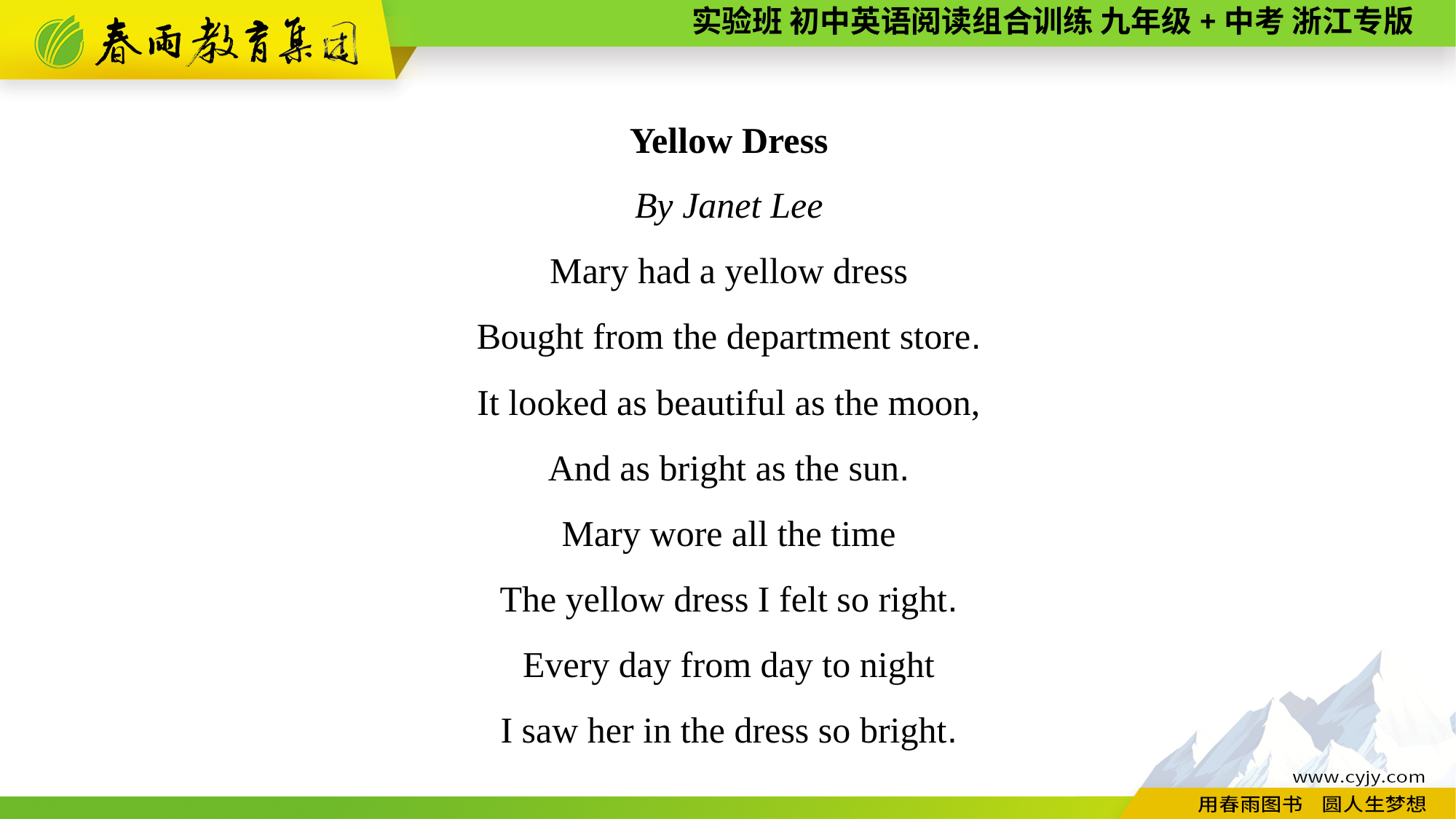

Yellow Dress
By Janet Lee
Mary had a yellow dress
Bought from the department store.
It looked as beautiful as the moon,
And as bright as the sun.
Mary wore all the time
The yellow dress I felt so right.
Every day from day to night
I saw her in the dress so bright.